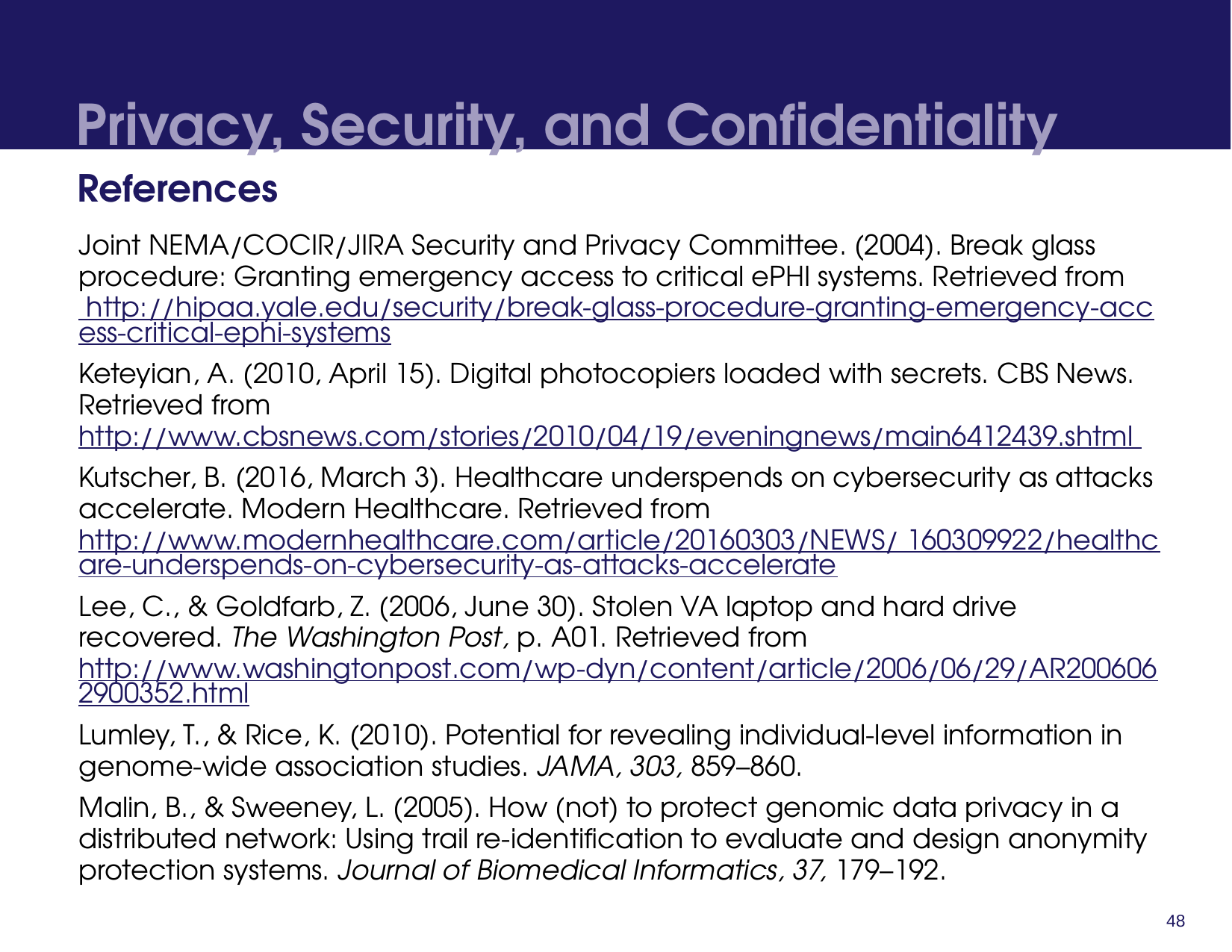

# Privacy, Security, and Confidentiality
References
Joint NEMA/COCIR/JIRA Security and Privacy Committee. (2004). Break glass procedure: Granting emergency access to critical ePHI systems. Retrieved from http://hipaa.yale.edu/security/break-glass-procedure-granting-emergency-access-critical-ephi-systems
Keteyian, A. (2010, April 15). Digital photocopiers loaded with secrets. CBS News. Retrieved from http://www.cbsnews.com/stories/2010/04/19/eveningnews/main6412439.shtml
Kutscher, B. (2016, March 3). Healthcare underspends on cybersecurity as attacks accelerate. Modern Healthcare. Retrieved from http://www.modernhealthcare.com/article/20160303/NEWS/ 160309922/healthcare-underspends-on-cybersecurity-as-attacks-accelerate
Lee, C., & Goldfarb, Z. (2006, June 30). Stolen VA laptop and hard drive recovered. The Washington Post, p. A01. Retrieved from http://www.washingtonpost.com/wp-dyn/content/article/2006/06/29/AR2006062900352.html
Lumley, T., & Rice, K. (2010). Potential for revealing individual-level information in genome-wide association studies. JAMA, 303, 859–860.
Malin, B., & Sweeney, L. (2005). How (not) to protect genomic data privacy in a distributed network: Using trail re-identification to evaluate and design anonymity protection systems. Journal of Biomedical Informatics, 37, 179–192.

48